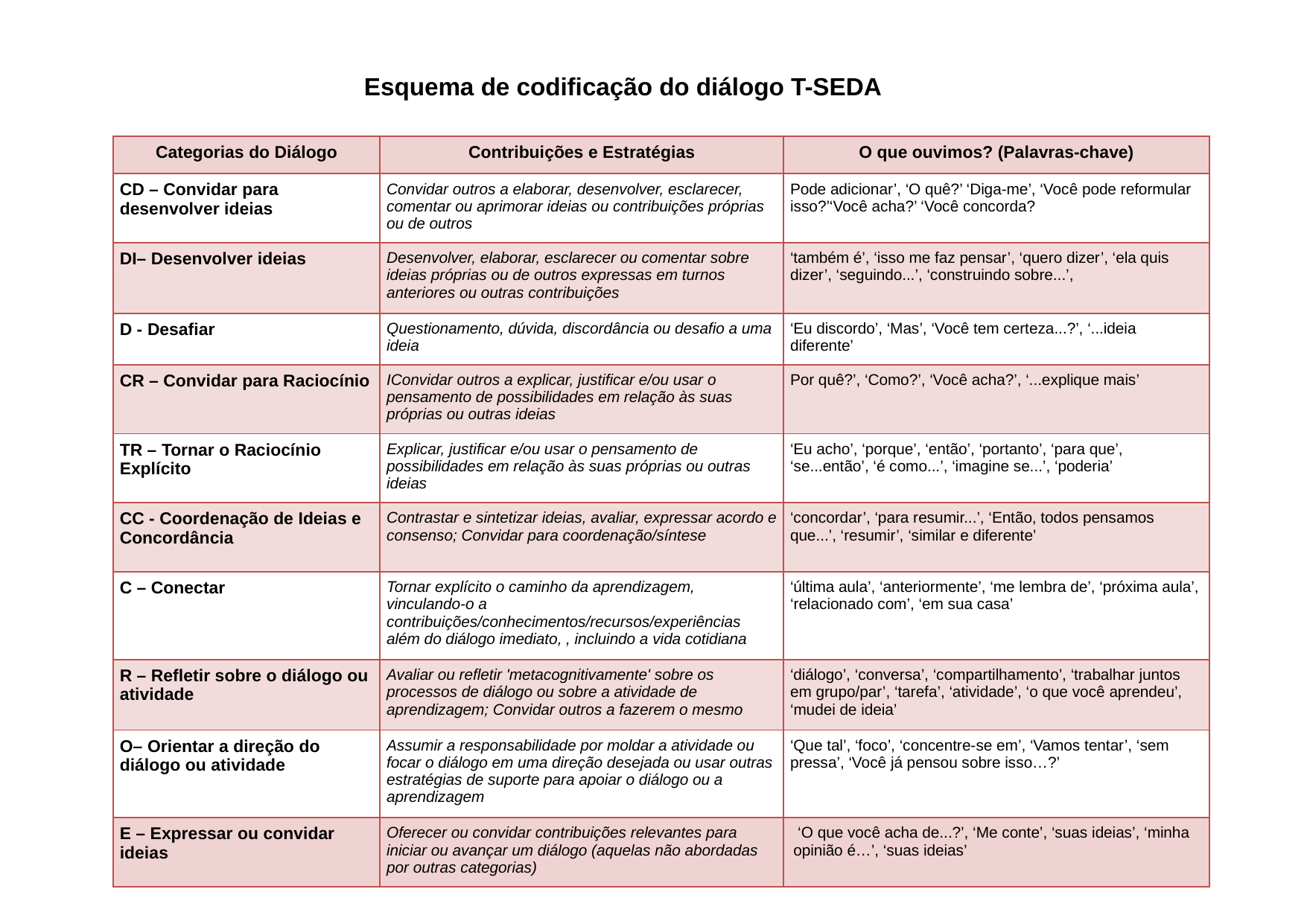

Esquema de codificação do diálogo T-SEDA
| Categorias do Diálogo | Contribuições e Estratégias | O que ouvimos? (Palavras-chave) |
| --- | --- | --- |
| CD – Convidar para desenvolver ideias | Convidar outros a elaborar, desenvolver, esclarecer, comentar ou aprimorar ideias ou contribuições próprias ou de outros | Pode adicionar’, ‘O quê?’ ‘Diga-me’, ‘Você pode reformular isso?’‘Você acha?’ ‘Você concorda? |
| DI– Desenvolver ideias | Desenvolver, elaborar, esclarecer ou comentar sobre ideias próprias ou de outros expressas em turnos anteriores ou outras contribuições | ‘também é’, ‘isso me faz pensar’, ‘quero dizer’, ‘ela quis dizer’, ‘seguindo...’, ‘construindo sobre...’, |
| D - Desafiar | Questionamento, dúvida, discordância ou desafio a uma ideia | ‘Eu discordo’, ‘Mas’, ‘Você tem certeza...?’, ‘...ideia diferente’ |
| CR – Convidar para Raciocínio | IConvidar outros a explicar, justificar e/ou usar o pensamento de possibilidades em relação às suas próprias ou outras ideias | Por quê?’, ‘Como?’, ‘Você acha?’, ‘...explique mais’ |
| TR – Tornar o Raciocínio Explícito | Explicar, justificar e/ou usar o pensamento de possibilidades em relação às suas próprias ou outras ideias | ‘Eu acho’, ‘porque’, ‘então’, ‘portanto’, ‘para que’, ‘se...então’, ‘é como...’, ‘imagine se...’, ‘poderia’ |
| CC - Coordenação de Ideias e Concordância | Contrastar e sintetizar ideias, avaliar, expressar acordo e consenso; Convidar para coordenação/síntese | ‘concordar’, ‘para resumir...’, ‘Então, todos pensamos que...’, ‘resumir’, ‘similar e diferente’ |
| C – Conectar | Tornar explícito o caminho da aprendizagem, vinculando-o a contribuições/conhecimentos/recursos/experiências além do diálogo imediato, , incluindo a vida cotidiana | ‘última aula’, ‘anteriormente’, ‘me lembra de’, ‘próxima aula’, ‘relacionado com’, ‘em sua casa’ |
| R – Refletir sobre o diálogo ou atividade | Avaliar ou refletir 'metacognitivamente' sobre os processos de diálogo ou sobre a atividade de aprendizagem; Convidar outros a fazerem o mesmo | ‘diálogo’, ‘conversa’, ‘compartilhamento’, ‘trabalhar juntos em grupo/par’, ‘tarefa’, ‘atividade’, ‘o que você aprendeu’, ‘mudei de ideia’ |
| O– Orientar a direção do diálogo ou atividade | Assumir a responsabilidade por moldar a atividade ou focar o diálogo em uma direção desejada ou usar outras estratégias de suporte para apoiar o diálogo ou a aprendizagem | ‘Que tal’, ‘foco’, ‘concentre-se em’, ‘Vamos tentar’, ‘sem pressa’, ‘Você já pensou sobre isso…?’ |
| E – Expressar ou convidar ideias | Oferecer ou convidar contribuições relevantes para iniciar ou avançar um diálogo (aquelas não abordadas por outras categorias) | ‘O que você acha de...?’, ‘Me conte’, ‘suas ideias’, ‘minha opinião é…’, ‘suas ideias’ |
6